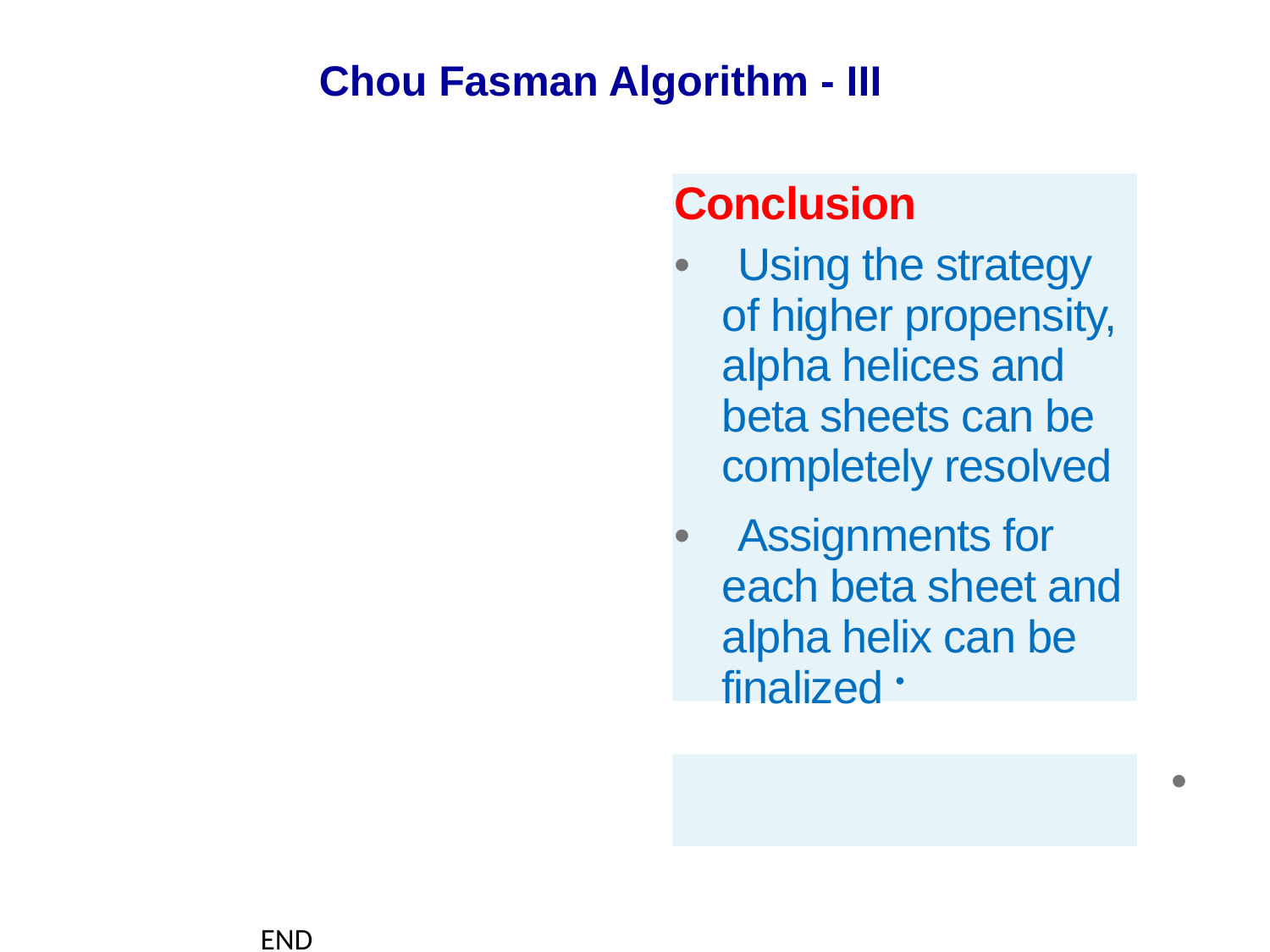

Chou Fasman Algorithm - III
Conclusion
•    Using the strategy of higher propensity, alpha helices and beta sheets can be completely resolved
•    Assignments for each beta sheet and alpha helix can be finalized •
•    But what about the loops?
END